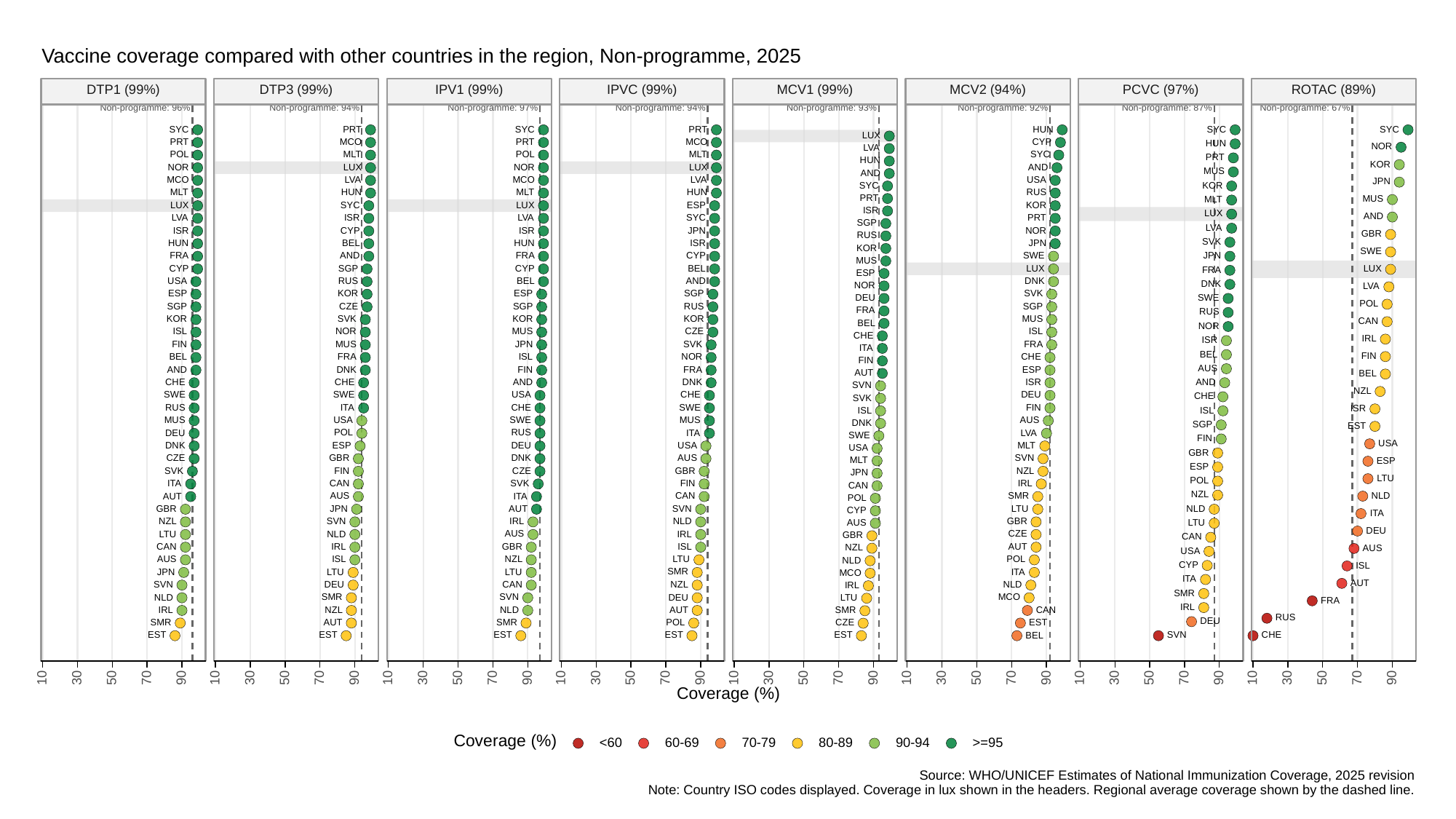

Vaccine coverage compared with other countries in the region, Non-programme, 2025

ROTAC (89%)
DTP1 (99%)
DTP3 (99%)
IPV1 (99%)
IPVC (99%)
MCV1 (99%)
MCV2 (94%)
PCVC (97%)
Non-programme: 96%
Non-programme: 94%
Non-programme: 97%
Non-programme: 94%
Non-programme: 93%
Non-programme: 92%
Non-programme: 87%
Non-programme: 67%

SYC
SYC
SYC
SYC
HUN
PRT
PRT

LUX

MCO
MCO
CYP
PRT
PRT
HUN

NOR
LVA

POL
POL
SYC
MLT
MLT

PRT

HUN

KOR

NOR
NOR
LUX
LUX
AND

MUS

AND

MCO
MCO
USA

LVA
LVA
JPN

KOR
SYC

RUS
HUN
HUN
MLT
MLT

PRT
MUS
MLT

KOR
SYC
ESP
LUX
LUX

ISR

LUX

AND
ISR
SYC
LVA
LVA
PRT

SGP

LVA

NOR
ISR
CYP
ISR
JPN

GBR
RUS

SVK
ISR
HUN
HUN
JPN
BEL

KOR

SWE

CYP
SWE
JPN
FRA
AND
FRA

MUS

CYP
SGP
CYP
LUX
BEL
LUX
FRA

ESP

USA
RUS
BEL
AND
DNK

DNK

NOR
LVA

KOR
ESP
ESP
SGP
SVK

SWE
DEU

POL

SGP
CZE
SGP
RUS
SGP

FRA
RUS

KOR
KOR
KOR
SVK
MUS

CAN

BEL

NOR

NOR
ISL
MUS
CZE
ISL

CHE

IRL
ISR

MUS
SVK
JPN
FIN
FRA

ITA

BEL

FIN
NOR
ISL
CHE
BEL
FRA

FIN

AUS
ESP
AND
DNK
FIN
FRA

AUT
BEL

CHE
CHE
ISR
AND
DNK
AND

SVN

NZL

SWE
SWE
USA
CHE
DEU
CHE

SVK

RUS
CHE
SWE
ITA
FIN
ISR

ISL
ISL

MUS
USA
SWE
MUS
AUS

DNK

SGP
EST

POL
RUS
DEU
ITA
LVA

SWE

FIN

USA

ESP
USA
DEU
DNK
MLT

USA

GBR

CZE
GBR
AUS
SVN
DNK

MLT
ESP

ESP

SVK
CZE
GBR
FIN
NZL

JPN

LTU

POL

CAN
SVK
ITA
FIN
IRL

CAN

NZL
NLD
AUS
CAN
SMR
AUT

ITA
POL

GBR
SVN

JPN
AUT
LTU
NLD
CYP

ITA

SVN
GBR
NZL
IRL
NLD
AUS
LTU

DEU

AUS
CZE
LTU
NLD
IRL
GBR

CAN

CAN
GBR
ISL
AUT
IRL
AUS
NZL

USA

POL
AUS
ISL
LTU
NZL
NLD

CYP
ISL

SMR
JPN
LTU
LTU
ITA
MCO

ITA

AUT

SVN
CAN
DEU
NZL
NLD
IRL

SMR

MCO
SMR
SVN
DEU
NLD
LTU

FRA

IRL

CAN
AUT
IRL
NZL
NLD
SMR

RUS

DEU
POL
SMR
SMR
EST
AUT
CZE

EST
EST
EST
EST
EST
SVN
CHE
BEL

30
30
30
30
30
30
30
30
10
50
70
90
10
50
70
90
10
50
70
90
10
50
70
90
10
50
70
90
10
50
70
90
10
50
70
90
10
50
70
90
Coverage (%)
Coverage (%)

<60
60-69
70-79
80-89
90-94
>=95
Source: WHO/UNICEF Estimates of National Immunization Coverage, 2025 revision
Note: Country ISO codes displayed. Coverage in lux shown in the headers. Regional average coverage shown by the dashed line.